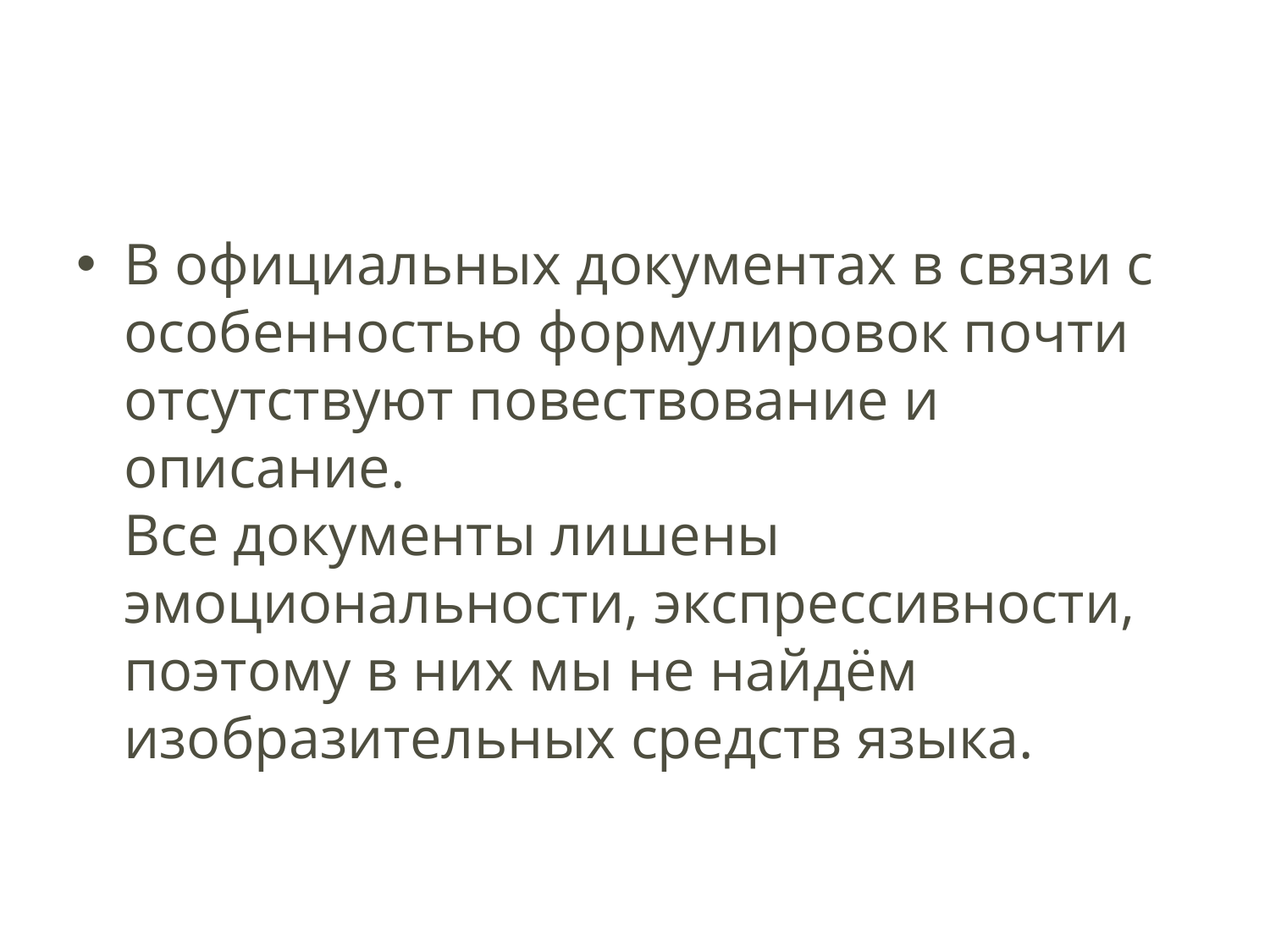

#
В официальных документах в связи с особенностью формулировок почти отсутствуют повествование и описание.
Все документы лишены эмоциональности, экспрессивности, поэтому в них мы не найдём изобразительных средств языка.